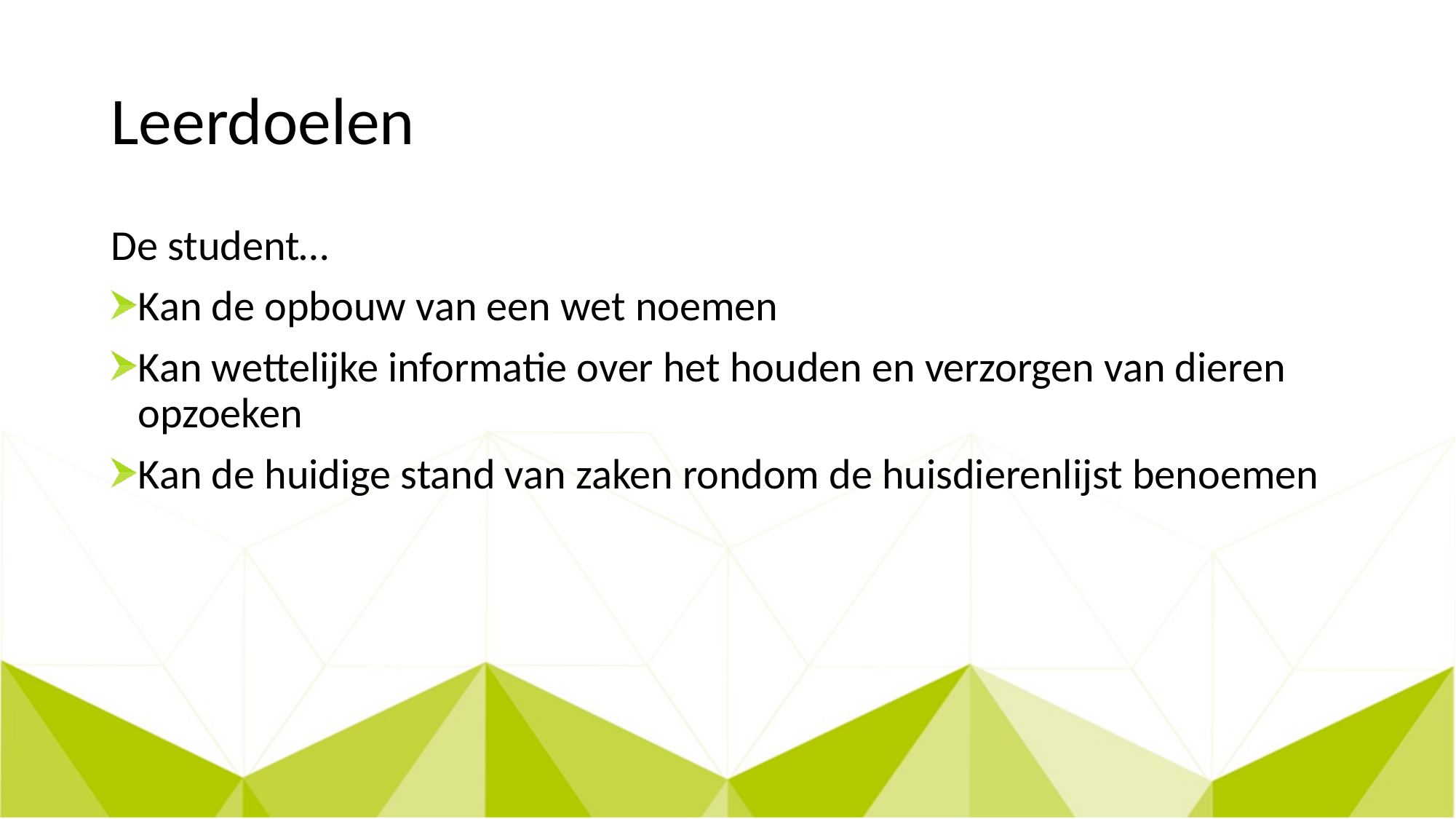

# Leerdoelen
De student…
Kan de opbouw van een wet noemen
Kan wettelijke informatie over het houden en verzorgen van dieren opzoeken
Kan de huidige stand van zaken rondom de huisdierenlijst benoemen